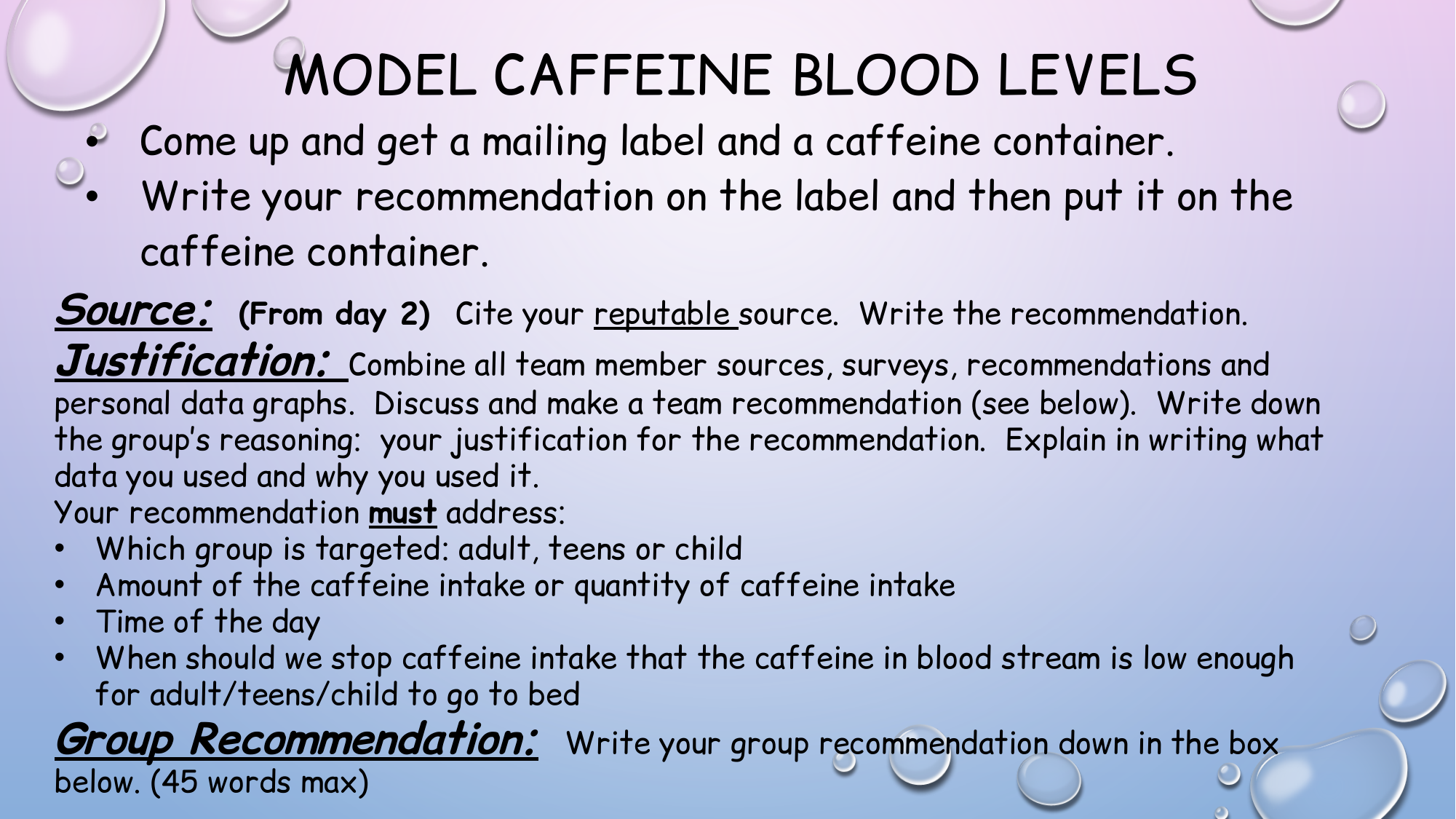

Model Caffeine Blood Levels
| Come up and get a mailing label and a caffeine container. Write your recommendation on the label and then put it on the caffeine container. |
| --- |
#
Source:  (From day 2)  Cite your reputable source.  Write the recommendation.
Justification: Combine all team member sources, surveys, recommendations and personal data graphs.  Discuss and make a team recommendation (see below).  Write down the group’s reasoning:  your justification for the recommendation.  Explain in writing what data you used and why you used it.
Your recommendation must address:
Which group is targeted: adult, teens or child
Amount of the caffeine intake or quantity of caffeine intake
Time of the day
When should we stop caffeine intake that the caffeine in blood stream is low enough for adult/teens/child to go to bed
Group Recommendation:  Write your group recommendation down in the box below. (45 words max)